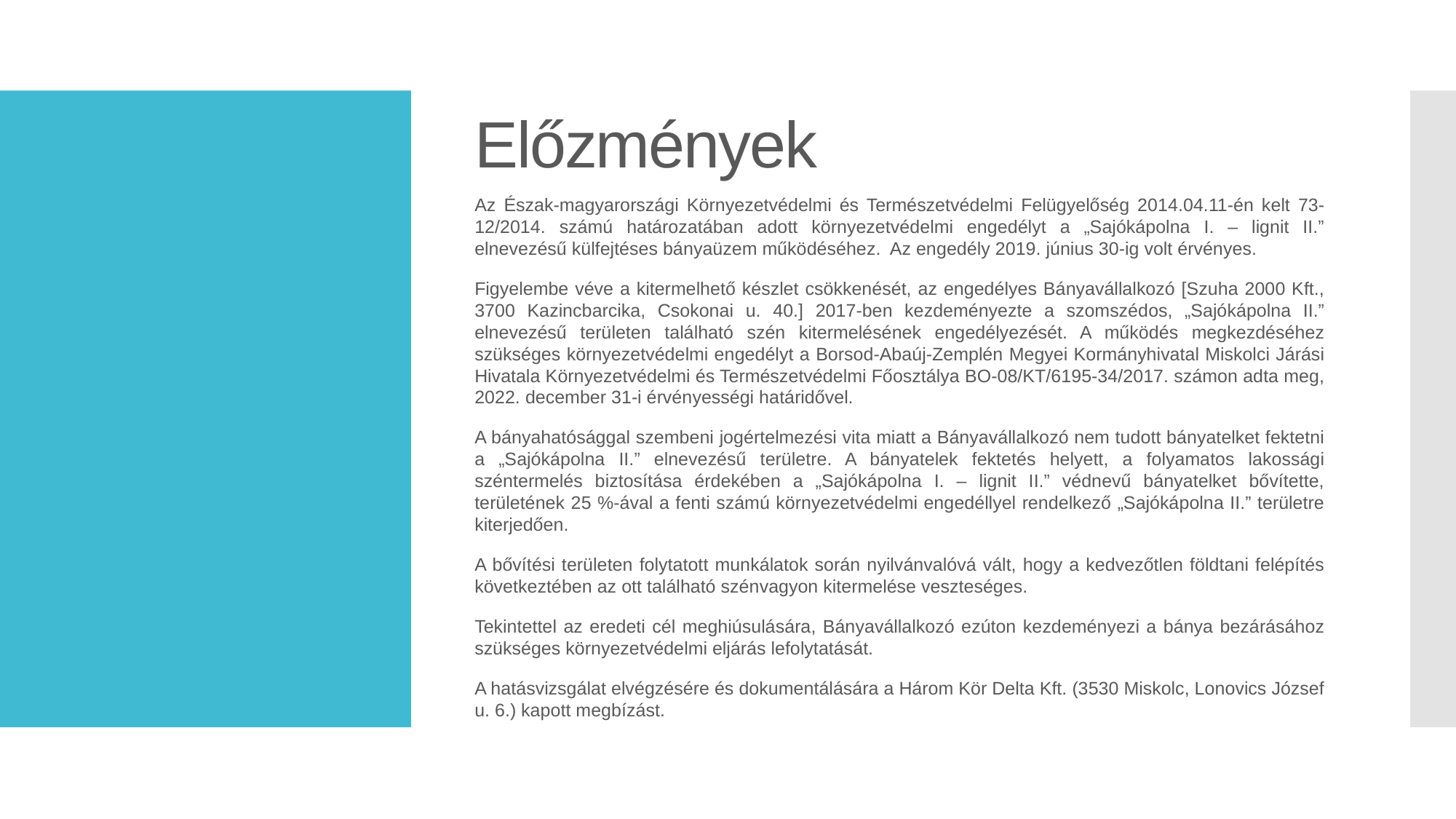

Előzmények
Az Észak-magyarországi Környezetvédelmi és Természetvédelmi Felügyelőség 2014.04.11-én kelt 73-12/2014. számú határozatában adott környezetvédelmi engedélyt a „Sajókápolna I. – lignit II.” elnevezésű külfejtéses bányaüzem működéséhez.  Az engedély 2019. június 30-ig volt érvényes.
Figyelembe véve a kitermelhető készlet csökkenését, az engedélyes Bányavállalkozó [Szuha 2000 Kft., 3700 Kazincbarcika, Csokonai u. 40.] 2017-ben kezdeményezte a szomszédos, „Sajókápolna II.” elnevezésű területen található szén kitermelésének engedélyezését. A működés megkezdéséhez szükséges környezetvédelmi engedélyt a Borsod-Abaúj-Zemplén Megyei Kormányhivatal Miskolci Járási Hivatala Környezetvédelmi és Természetvédelmi Főosztálya BO-08/KT/6195-34/2017. számon adta meg, 2022. december 31-i érvényességi határidővel.
A bányahatósággal szembeni jogértelmezési vita miatt a Bányavállalkozó nem tudott bányatelket fektetni a „Sajókápolna II.” elnevezésű területre. A bányatelek fektetés helyett, a folyamatos lakossági széntermelés biztosítása érdekében a „Sajókápolna I. – lignit II.” védnevű bányatelket bővítette, területének 25 %-ával a fenti számú környezetvédelmi engedéllyel rendelkező „Sajókápolna II.” területre kiterjedően.
A bővítési területen folytatott munkálatok során nyilvánvalóvá vált, hogy a kedvezőtlen földtani felépítés következtében az ott található szénvagyon kitermelése veszteséges.
Tekintettel az eredeti cél meghiúsulására, Bányavállalkozó ezúton kezdeményezi a bánya bezárásához szükséges környezetvédelmi eljárás lefolytatását.
A hatásvizsgálat elvégzésére és dokumentálására a Három Kör Delta Kft. (3530 Miskolc, Lonovics József u. 6.) kapott megbízást.